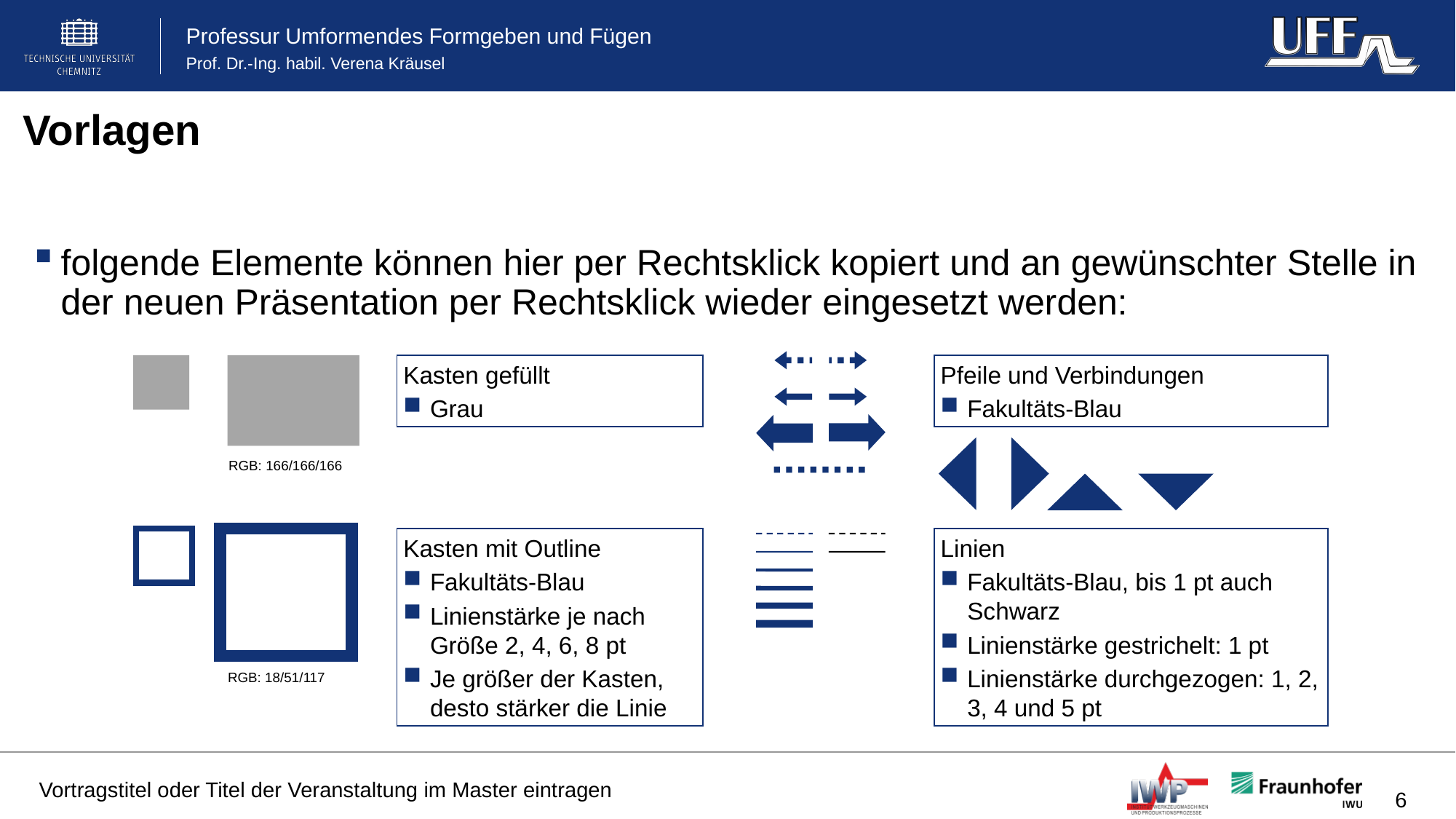

Vorlagen
folgende Elemente können hier per Rechtsklick kopiert und an gewünschter Stelle in der neuen Präsentation per Rechtsklick wieder eingesetzt werden:

Kasten gefüllt
Grau
Pfeile und Verbindungen
Fakultäts-Blau

RGB: 166/166/166

Kasten mit Outline
Fakultäts-Blau
Linienstärke je nach Größe 2, 4, 6, 8 pt
Je größer der Kasten, desto stärker die Linie
Linien
Fakultäts-Blau, bis 1 pt auch Schwarz
Linienstärke gestrichelt: 1 pt
Linienstärke durchgezogen: 1, 2, 3, 4 und 5 pt

RGB: 18/51/117